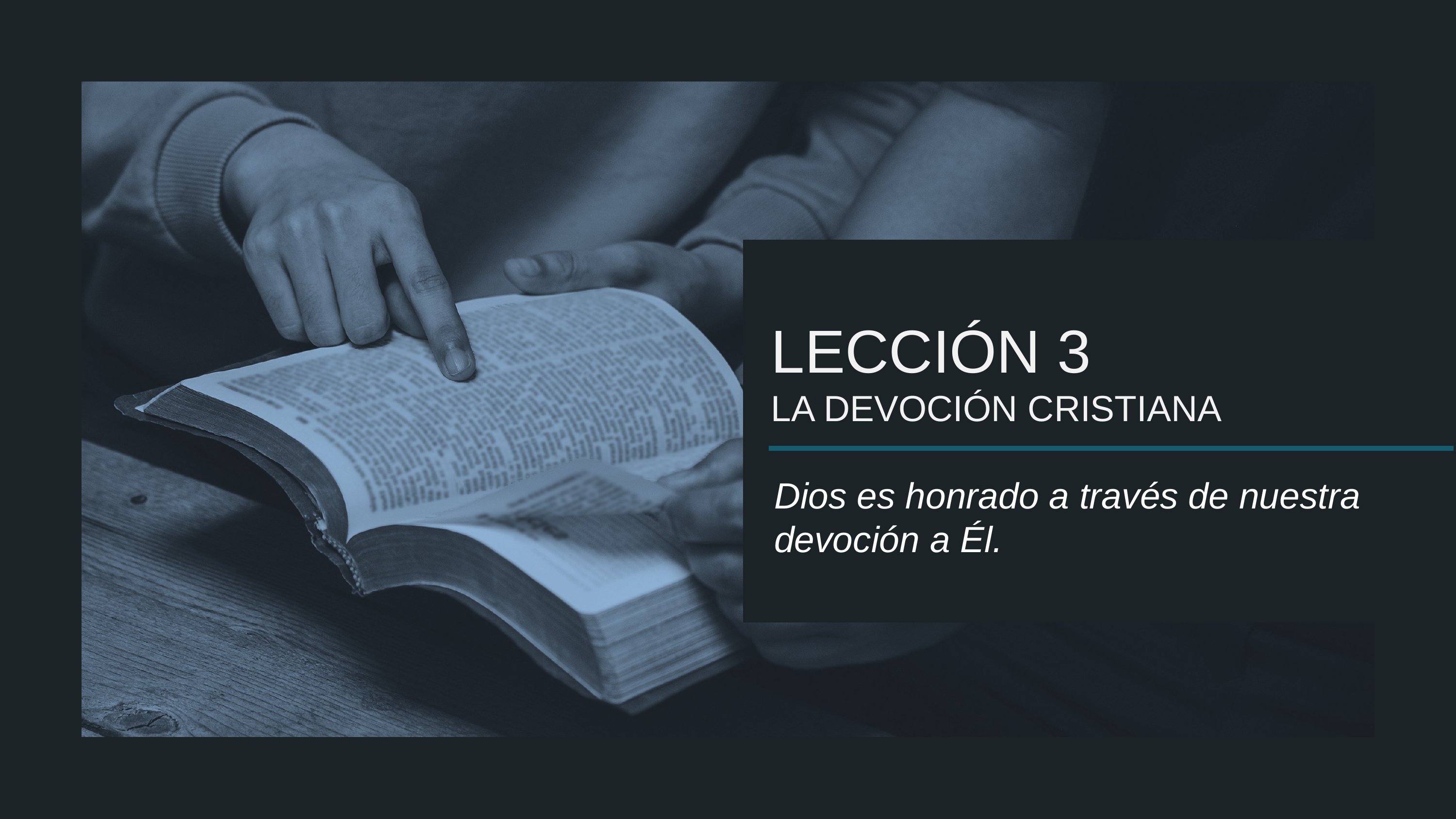

LECCIÓN 3
LA DEVOCIÓN CRISTIANA
Dios es honrado a través de nuestra devoción a Él.